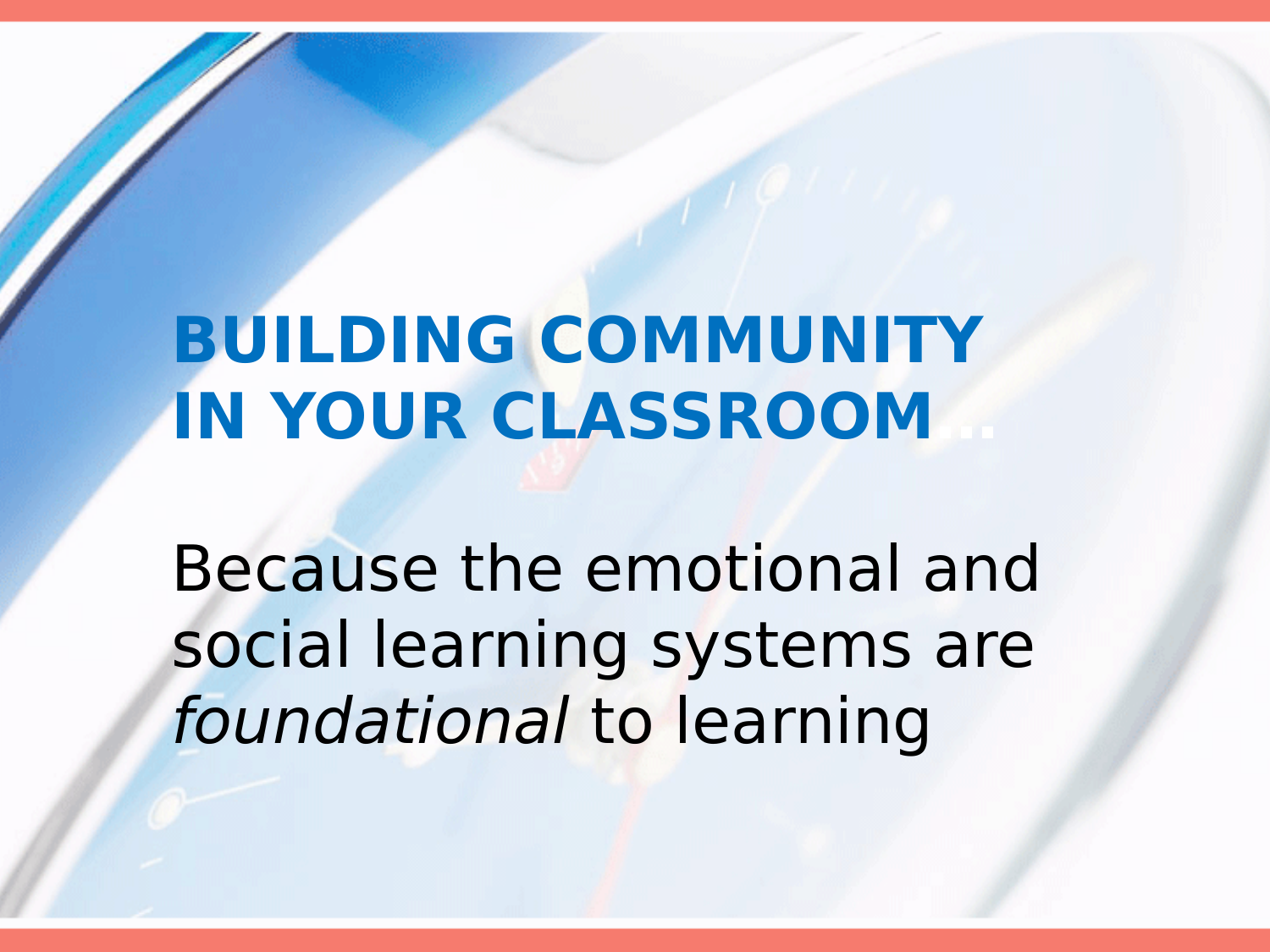

# BUILDING COMMUNITY IN YOUR CLASSROOM… Because the emotional and social learning systems are foundational to learning